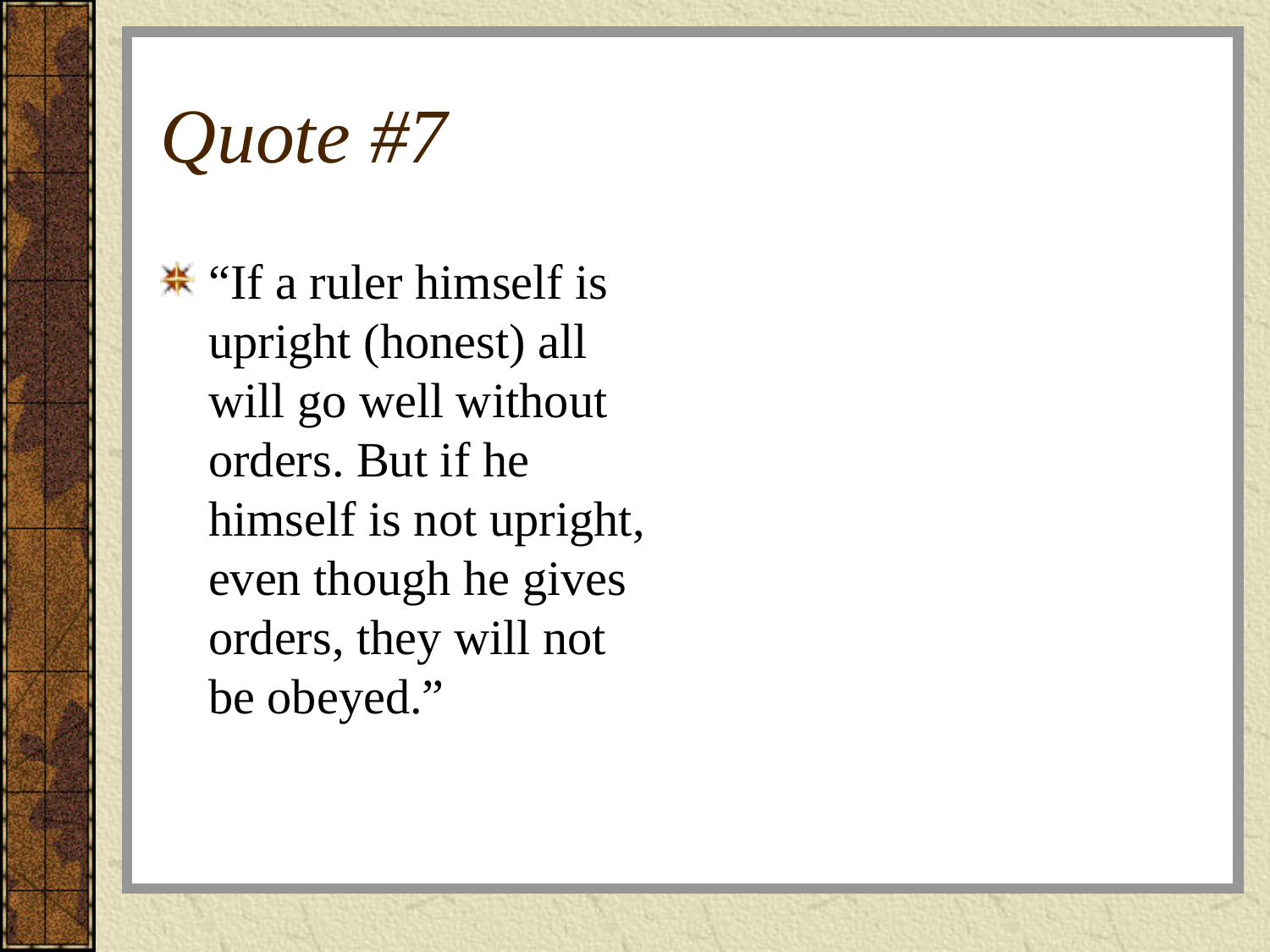

# Quote #7
“If a ruler himself is upright (honest) all will go well without orders. But if he himself is not upright, even though he gives orders, they will not be obeyed.”